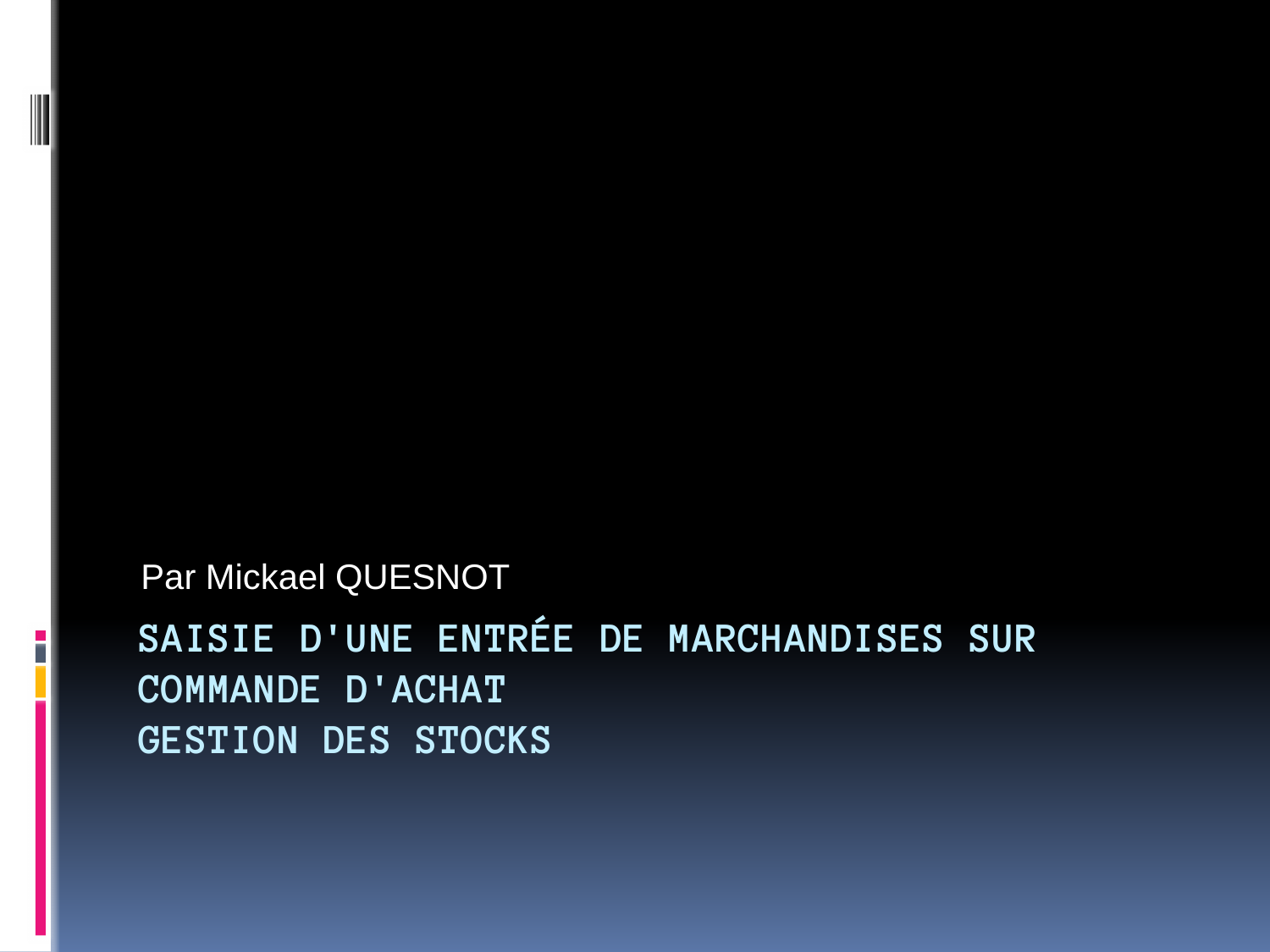

Par Mickael QUESNOT
# Saisie d'une entrée de marchandises sur commande d'achat gestion des stocks